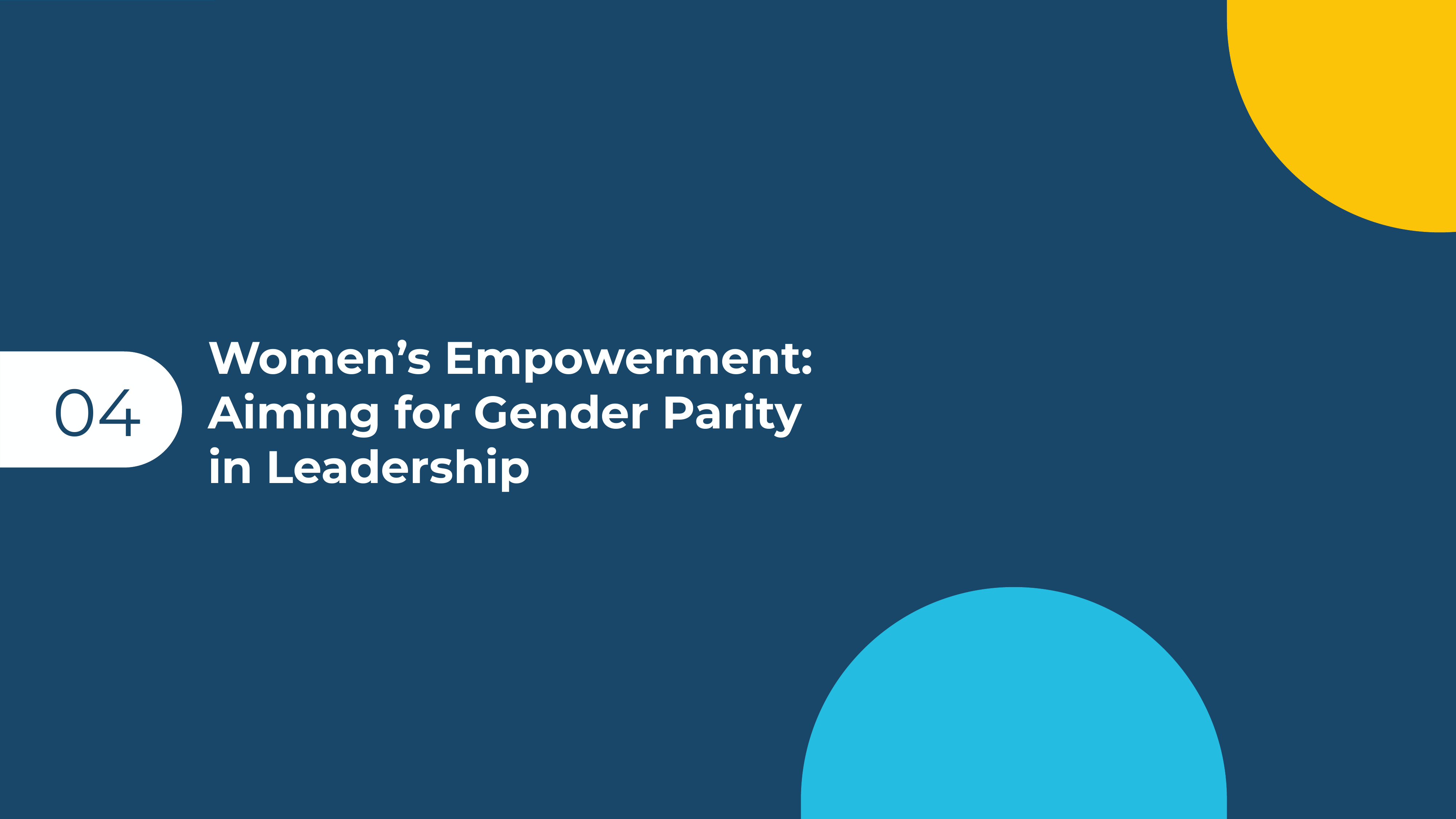

Women’s Empowerment: Aiming for Gender Parity in Leadership
04